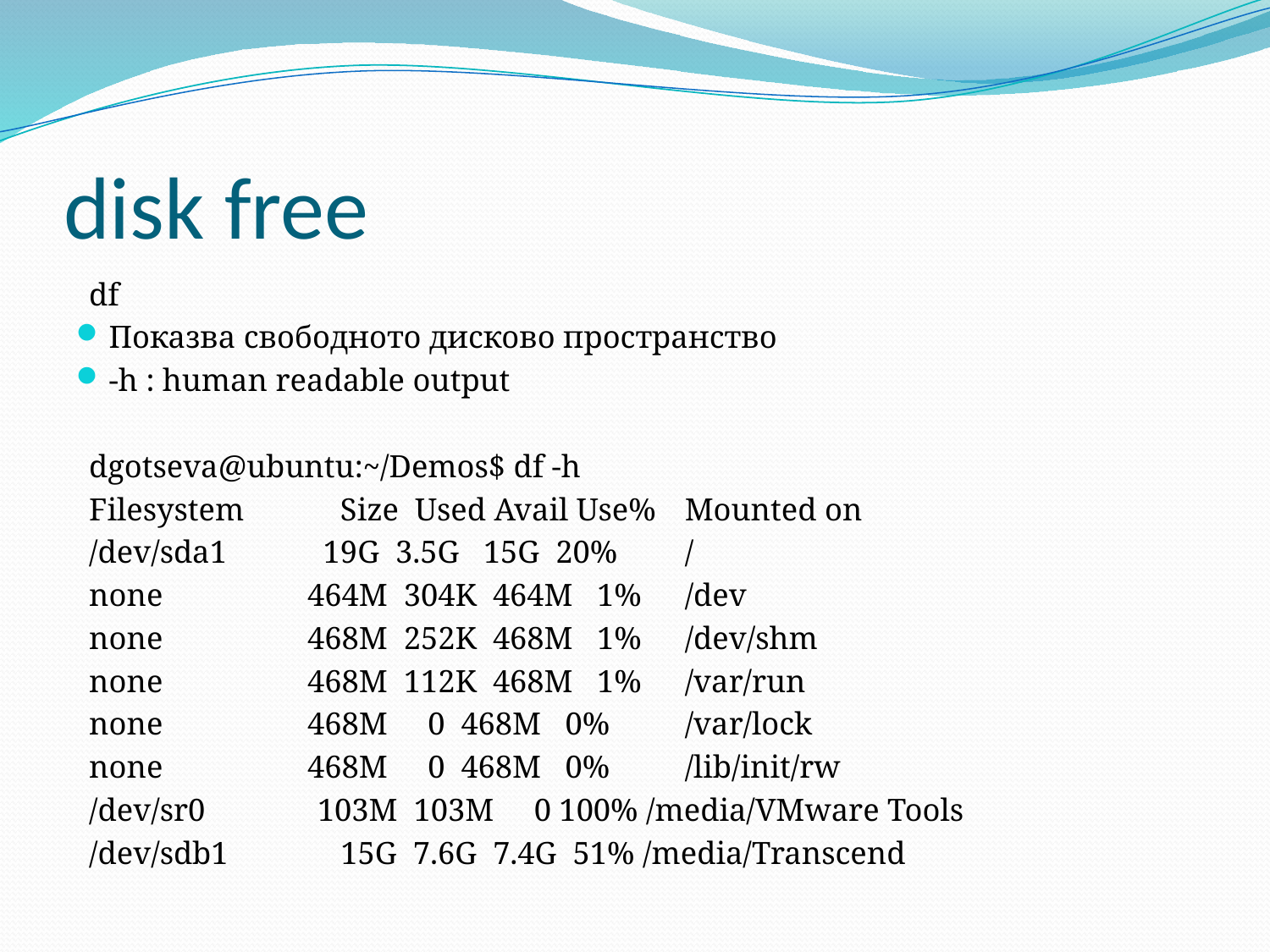

# disk free
df
Показва свободното дисково пространство
-h : human readable output

dgotseva@ubuntu:~/Demos$ df -h
Filesystem            Size  Used Avail Use% 	Mounted on
/dev/sda1            19G  3.5G   15G  20% 	/
none                  464M  304K  464M   1% 	/dev
none                  468M  252K  468M   1% 	/dev/shm
none                  468M  112K  468M   1% 	/var/run
none                  468M     0  468M   0% 	/var/lock
none                  468M     0  468M   0% 	/lib/init/rw
/dev/sr0              103M  103M     0 100% /media/VMware Tools
/dev/sdb1              15G  7.6G  7.4G  51% /media/Transcend